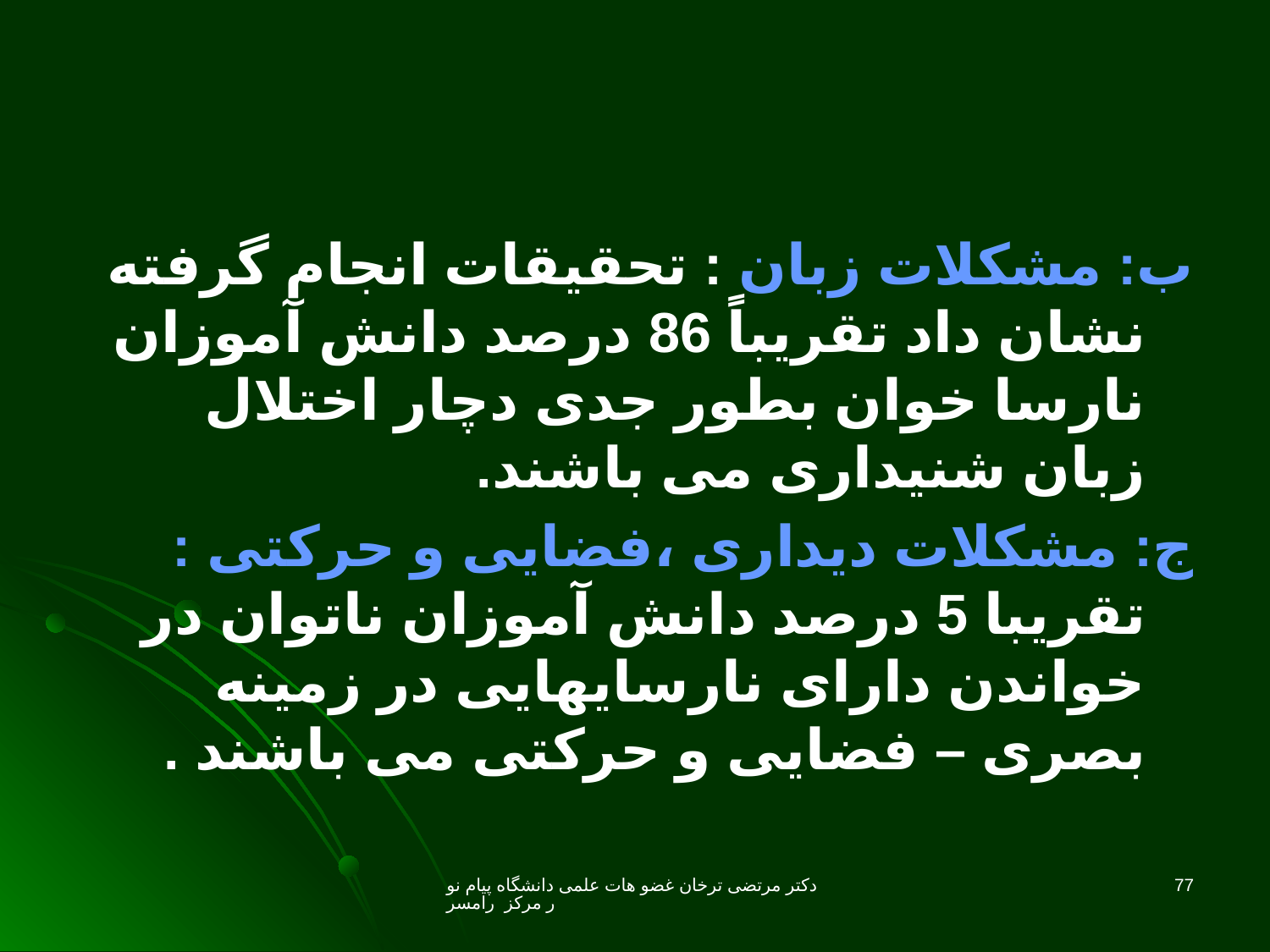

ب: مشکلات زبان : تحقیقات انجام گرفته نشان داد تقریباً 86 درصد دانش آموزان نارسا خوان بطور جدی دچار اختلال زبان شنیداری می باشند.
ج: مشکلات دیداری ،فضایی و حرکتی : تقریبا 5 درصد دانش آموزان ناتوان در خواندن دارای نارسایهایی در زمینه بصری – فضایی و حرکتی می باشند .
دکتر مرتضی ترخان غضو هات علمی دانشگاه پیام نور مرکز رامسر
77